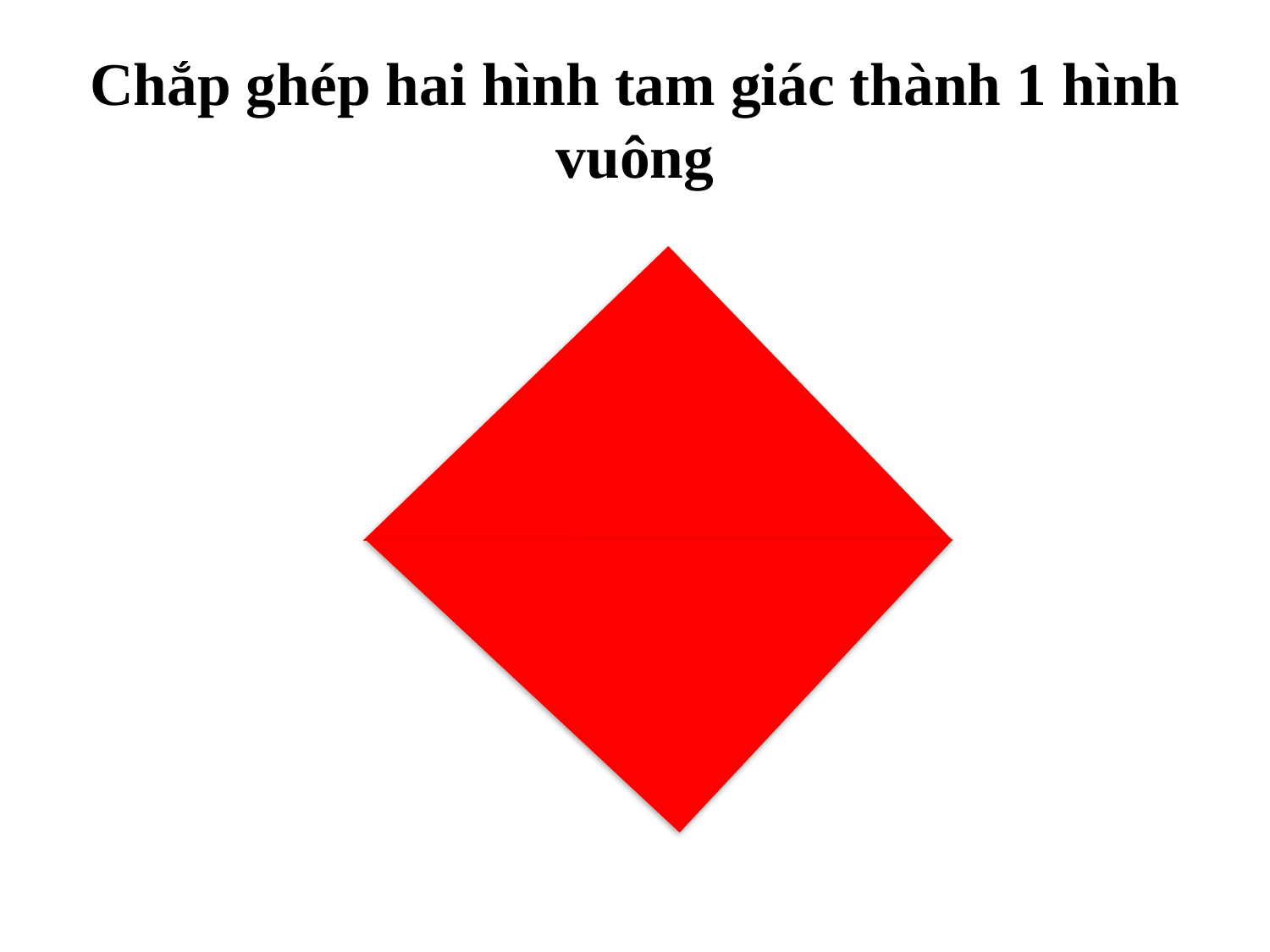

# Chắp ghép hai hình tam giác thành 1 hình vuông